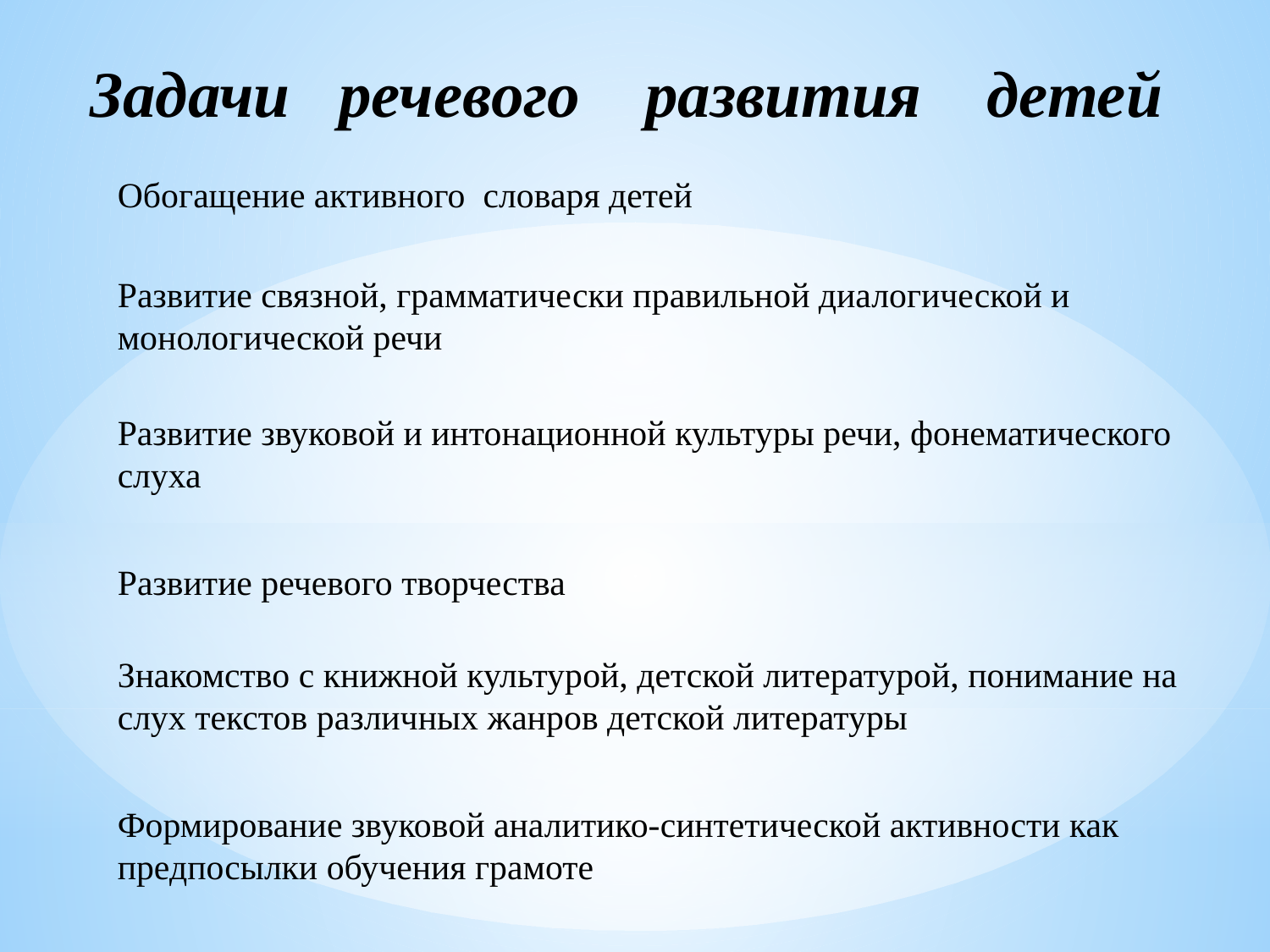

Задачи   речевого    развития    детей
Обогащение активного  словаря детей
Развитие связной, грамматически правильной диалогической и монологической речи
Развитие звуковой и интонационной культуры речи, фонематического слуха

Развитие речевого творчества
Знакомство с книжной культурой, детской литературой, понимание на слух текстов различных жанров детской литературы
Формирование звуковой аналитико-синтетической активности как предпосылки обучения грамоте